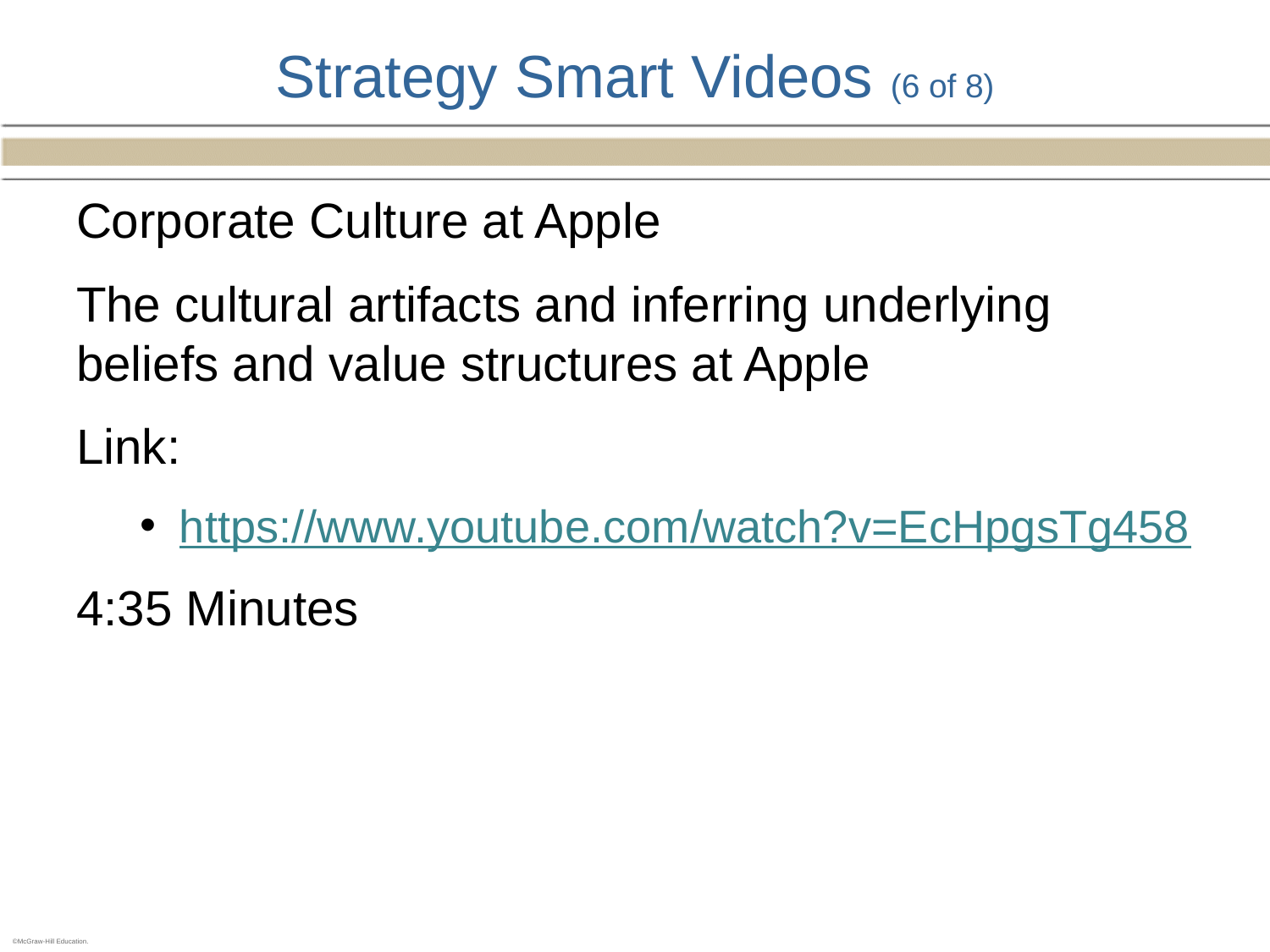

# Strategy Smart Videos (6 of 8)
Corporate Culture at Apple
The cultural artifacts and inferring underlying beliefs and value structures at Apple
Link:
https://www.youtube.com/watch?v=EcHpgsTg458
4:35 Minutes